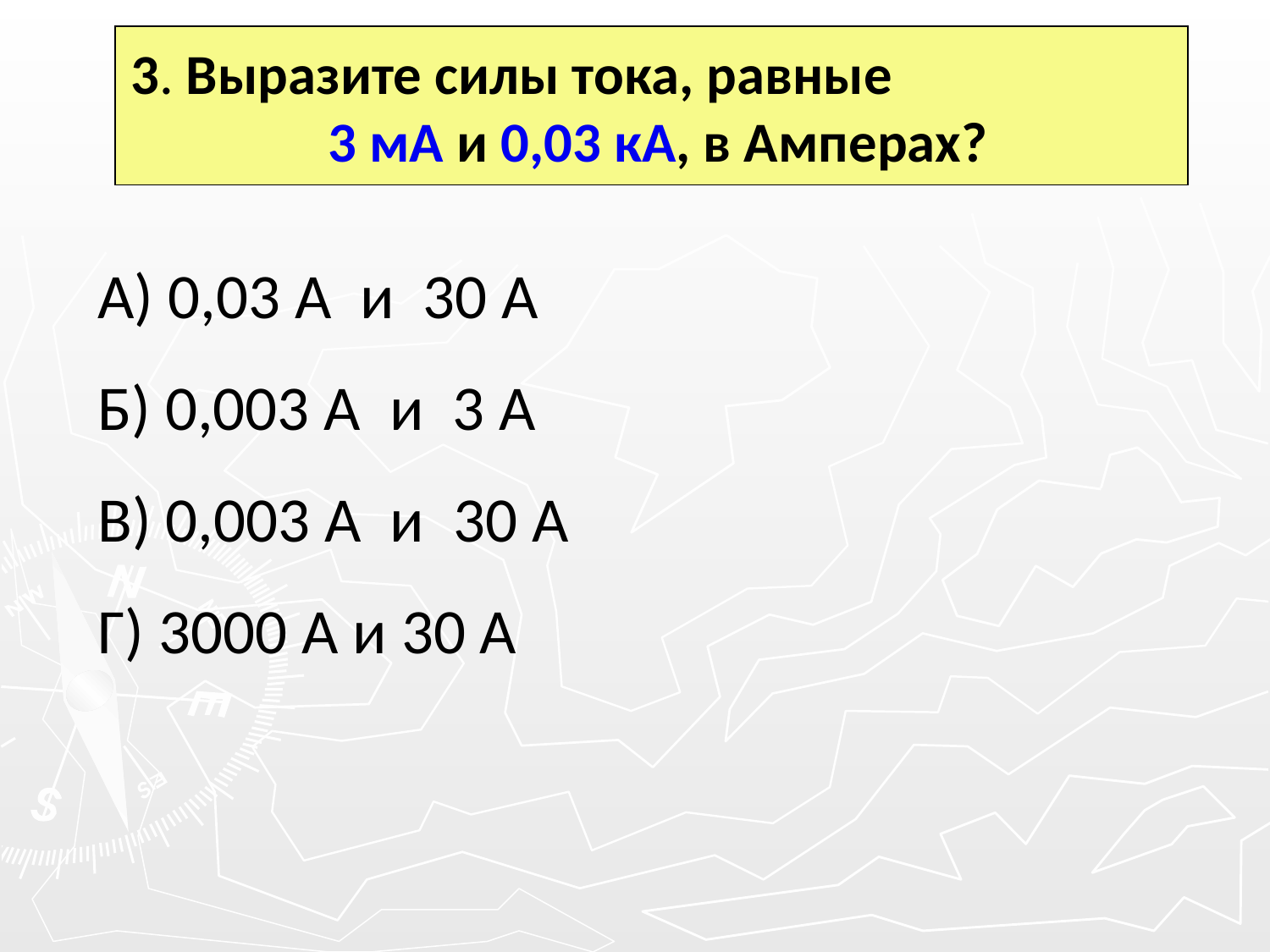

# 3. Выразите силы тока, равные                        3 мА и 0,03 кА, в Амперах?
А) 0,03 А  и  30 А
Б) 0,003 А  и  3 А
В) 0,003 А  и  30 А
Г) 3000 А и 30 А